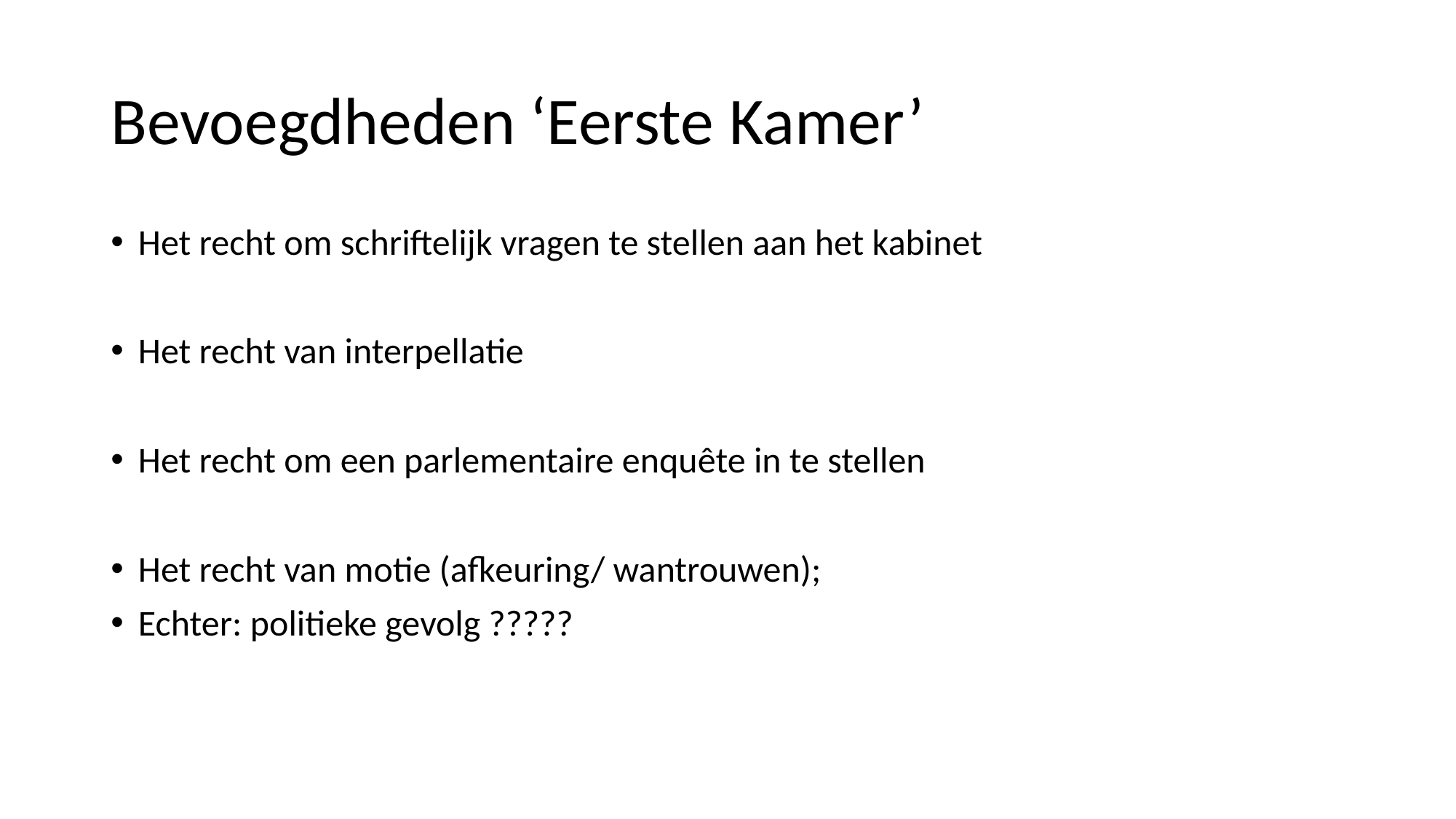

# Bevoegdheden ‘Eerste Kamer’
Het recht om schriftelijk vragen te stellen aan het kabinet

Het recht van interpellatie

Het recht om een parlementaire enquête in te stellen

Het recht van motie (afkeuring/ wantrouwen);
Echter: politieke gevolg ?????